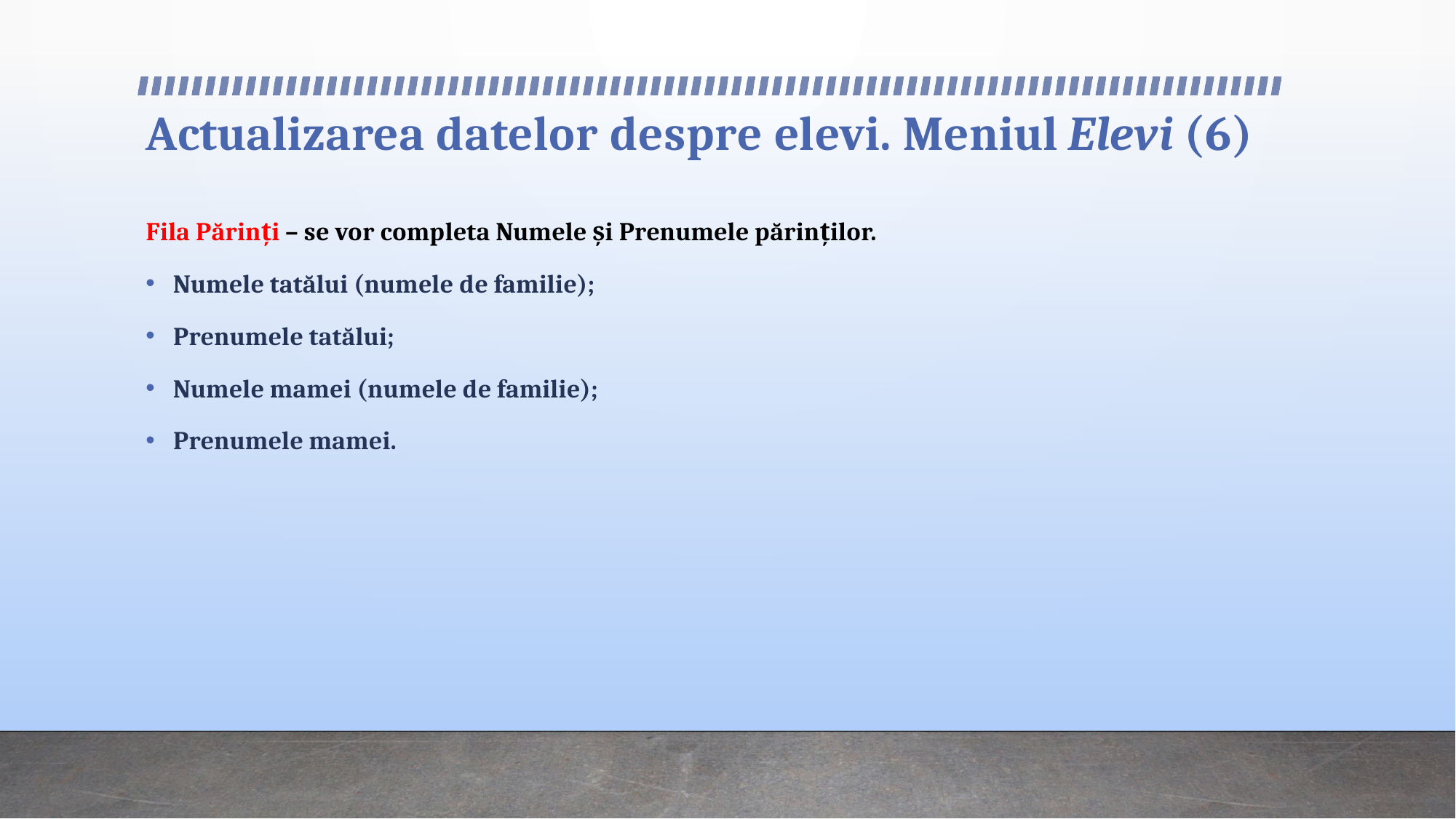

# Actualizarea datelor despre elevi. Meniul Elevi (6)
Fila Părinți – se vor completa Numele și Prenumele părinților.
Numele tatălui (numele de familie);
Prenumele tatălui;
Numele mamei (numele de familie);
Prenumele mamei.